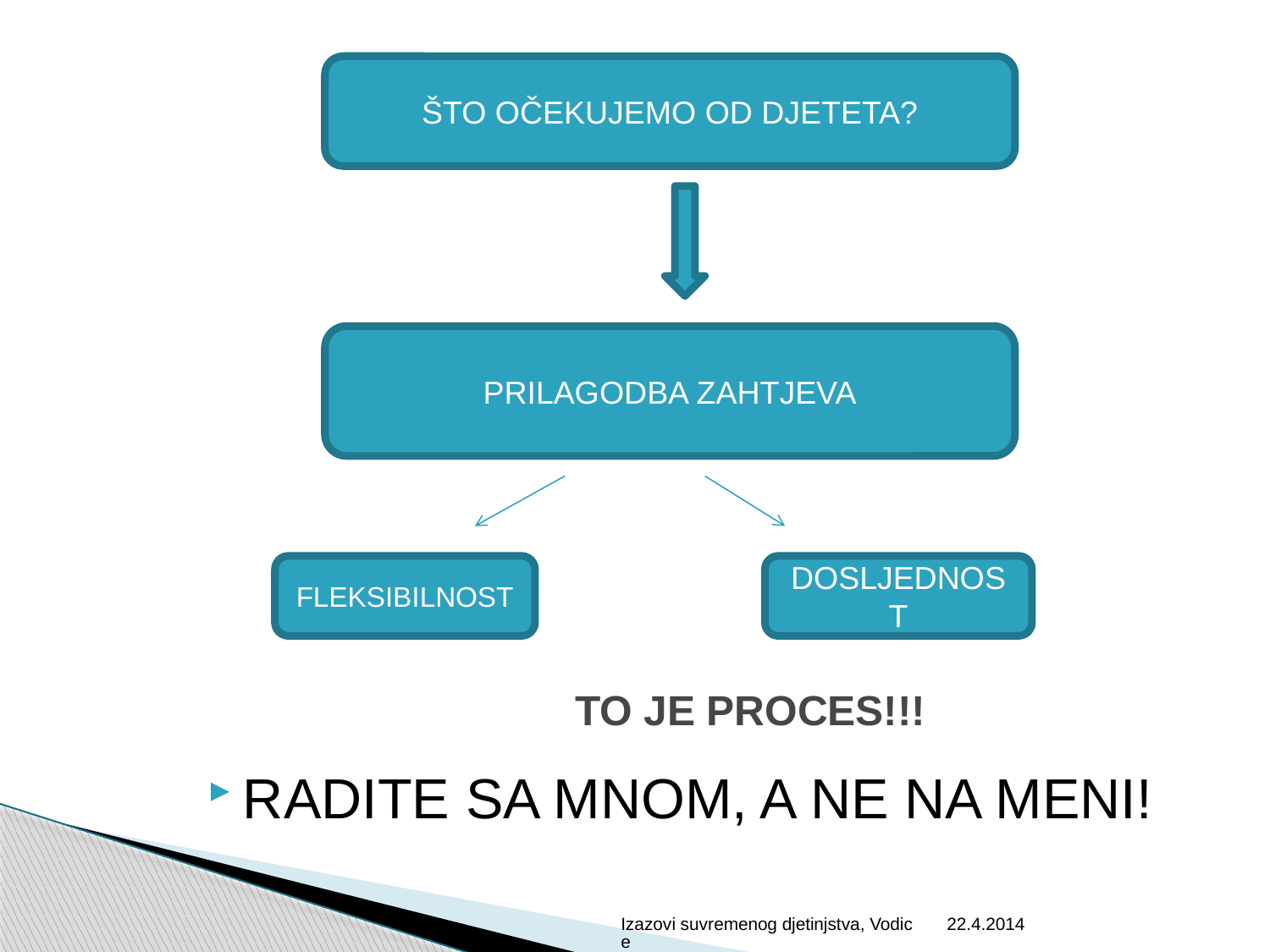

ŠTO OČEKUJEMO OD DJETETA?

PRILAGODBA ZAHTJEVA
FLEKSIBILNOST
DOSLJEDNOST
TO JE PROCES!!!
RADITE SA MNOM, A NE NA MENI!
Izazovi suvremenog djetinjstva, Vodice
22.4.2014